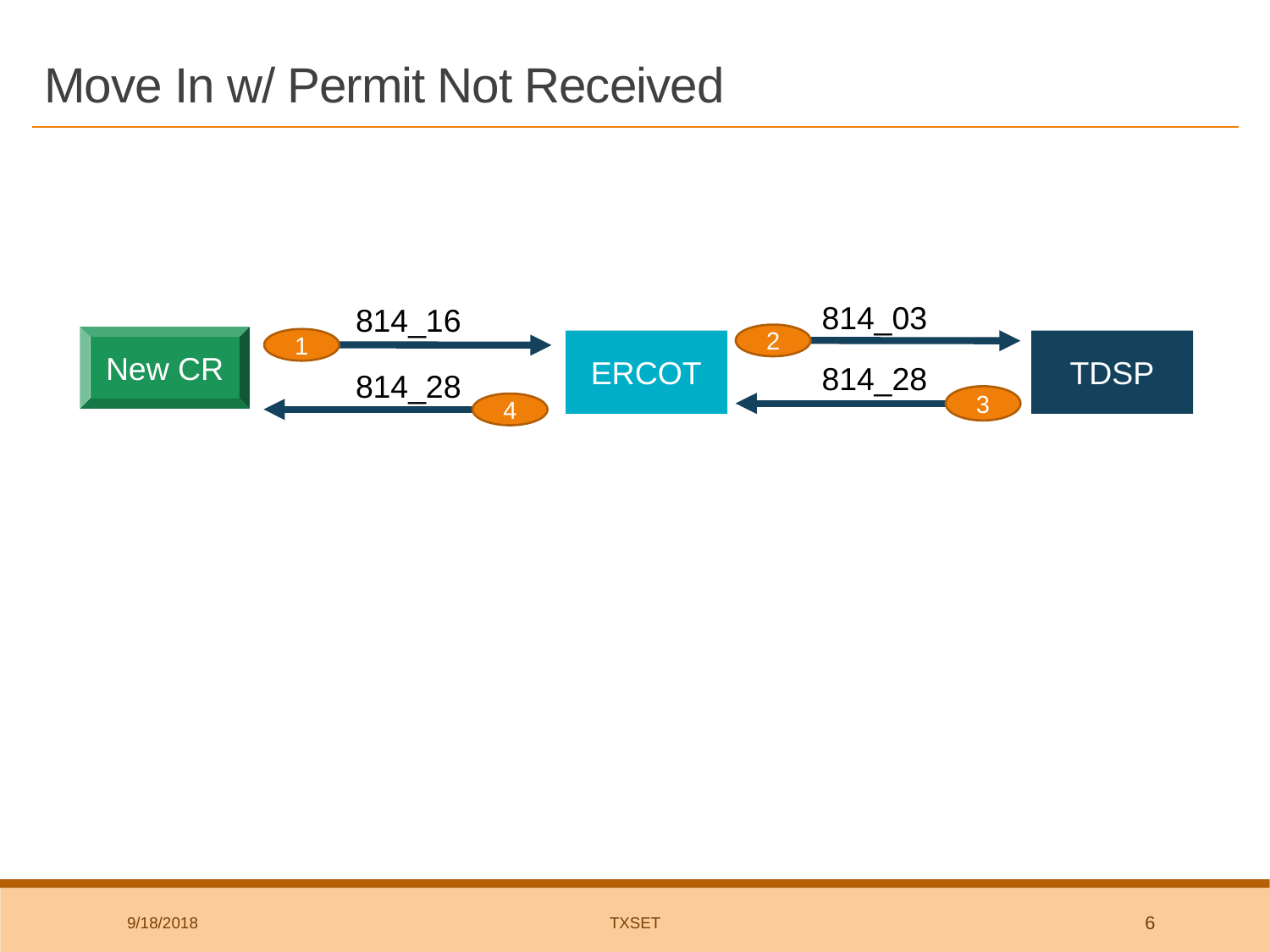

# Move In w/ Permit Not Received
814_03

814_16
2
New CR
1
ERCOT
TDSP
814_28
814_28
3
4

Customer does not send permit to TDSP within 20 days
814_08
5
814_08
7
814_09
6
9/18/2018
TxSET
6